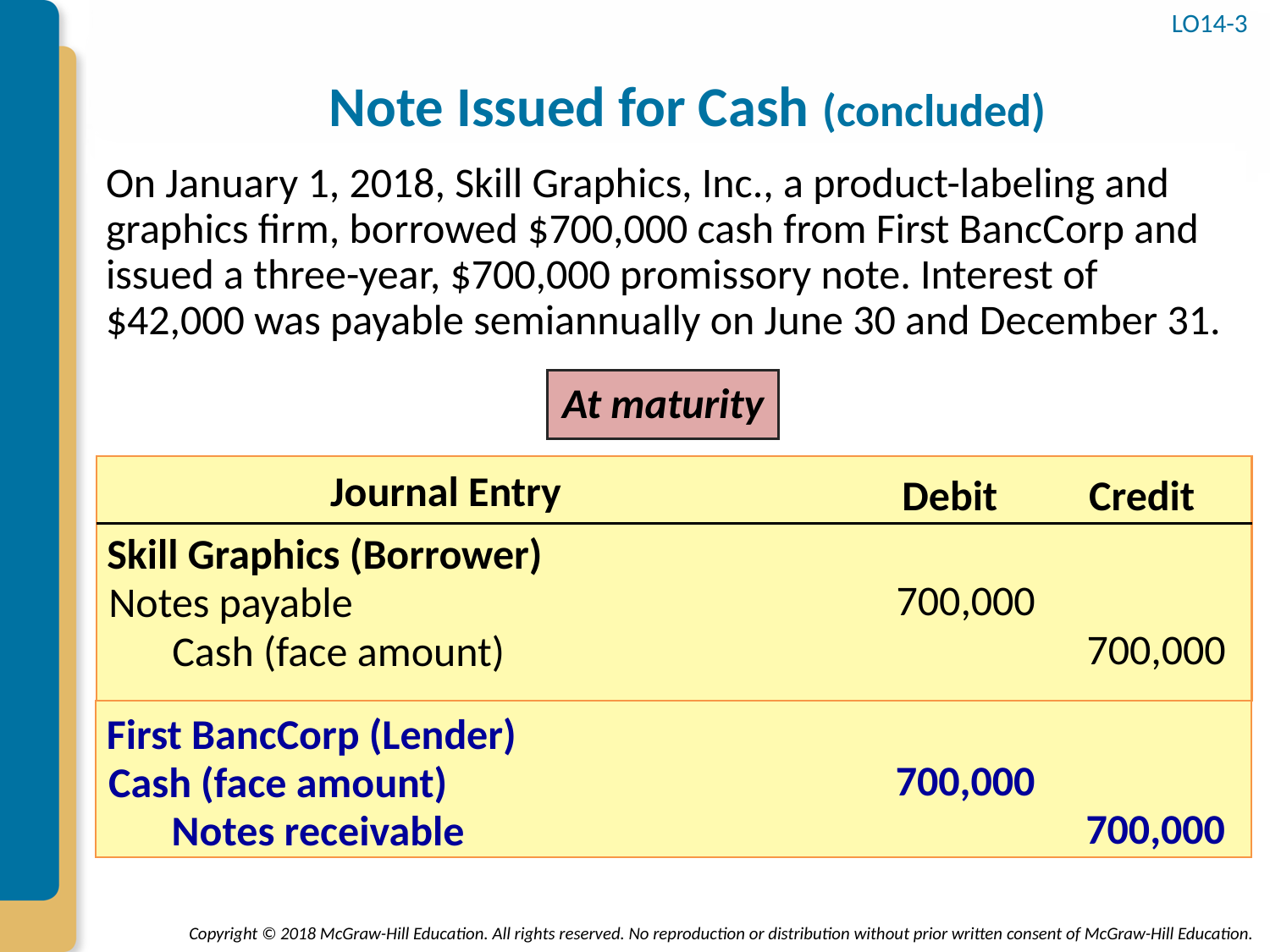

# Note Issued for Cash (concluded)
LO14-3
On January 1, 2018, Skill Graphics, Inc., a product-labeling and graphics firm, borrowed $700,000 cash from First BancCorp and issued a three-year, $700,000 promissory note. Interest of $42,000 was payable semiannually on June 30 and December 31.
At maturity

Journal Entry
Credit
Debit
Skill Graphics (Borrower)
700,000
Notes payable
700,000
Cash (face amount)
First BancCorp (Lender)

700,000
Cash (face amount)
700,000
Notes receivable